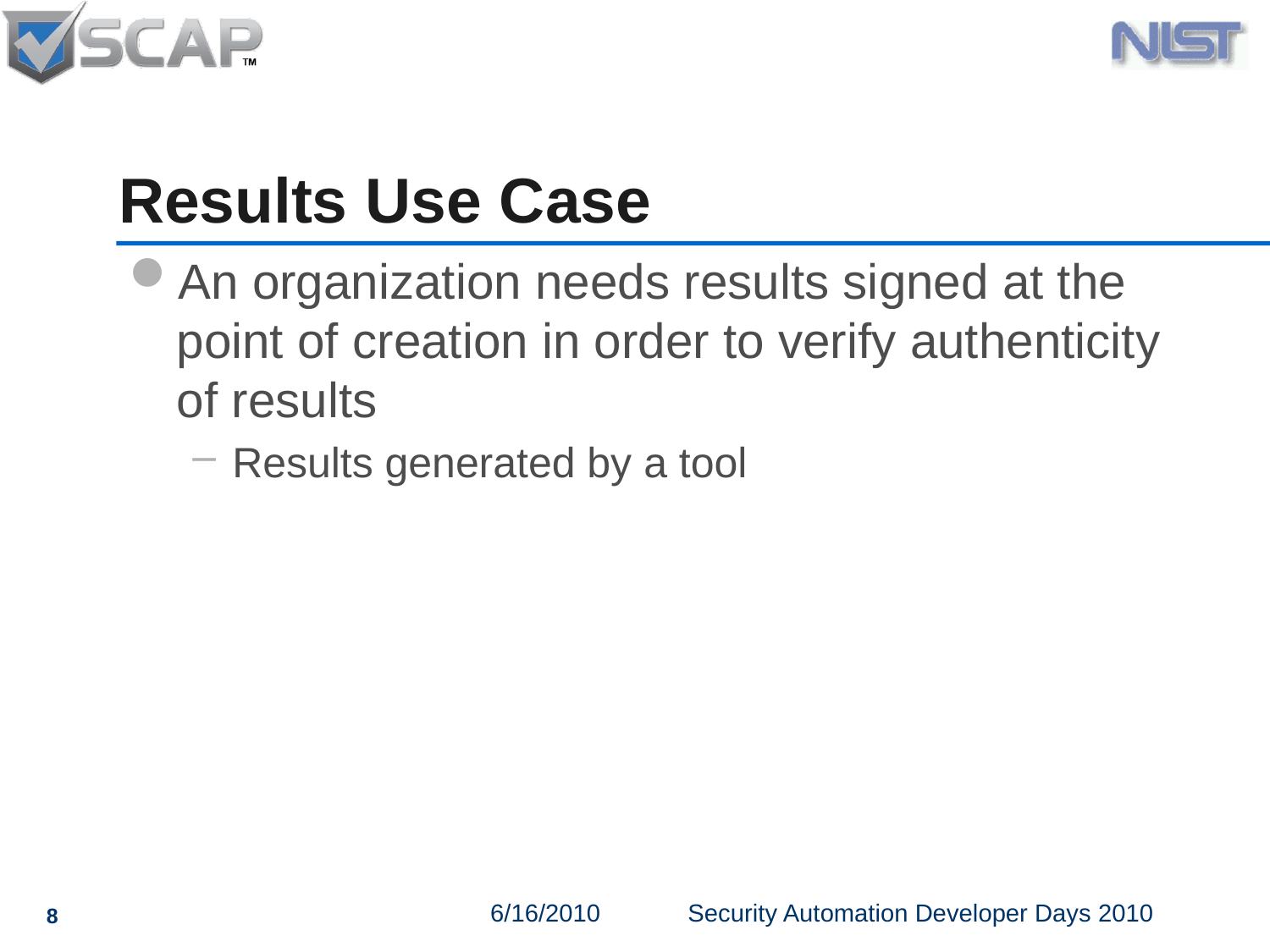

# Results Use Case
An organization needs results signed at the point of creation in order to verify authenticity of results
Results generated by a tool
8
6/16/2010
Security Automation Developer Days 2010